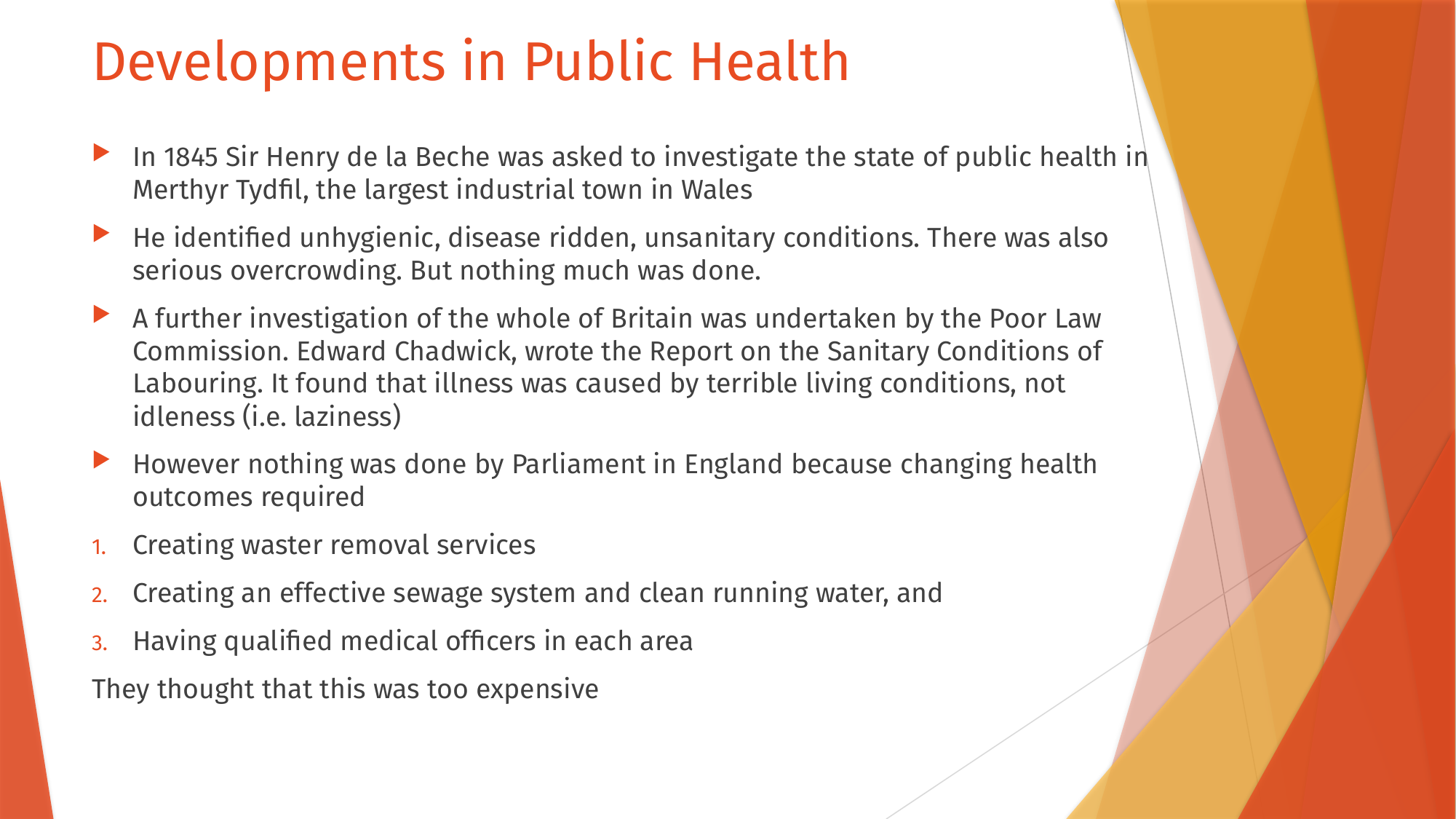

# Developments in Public Health
In 1845 Sir Henry de la Beche was asked to investigate the state of public health in Merthyr Tydfil, the largest industrial town in Wales
He identified unhygienic, disease ridden, unsanitary conditions. There was also serious overcrowding. But nothing much was done.
A further investigation of the whole of Britain was undertaken by the Poor Law Commission. Edward Chadwick, wrote the Report on the Sanitary Conditions of Labouring. It found that illness was caused by terrible living conditions, not idleness (i.e. laziness)
However nothing was done by Parliament in England because changing health outcomes required
Creating waster removal services
Creating an effective sewage system and clean running water, and
Having qualified medical officers in each area
They thought that this was too expensive